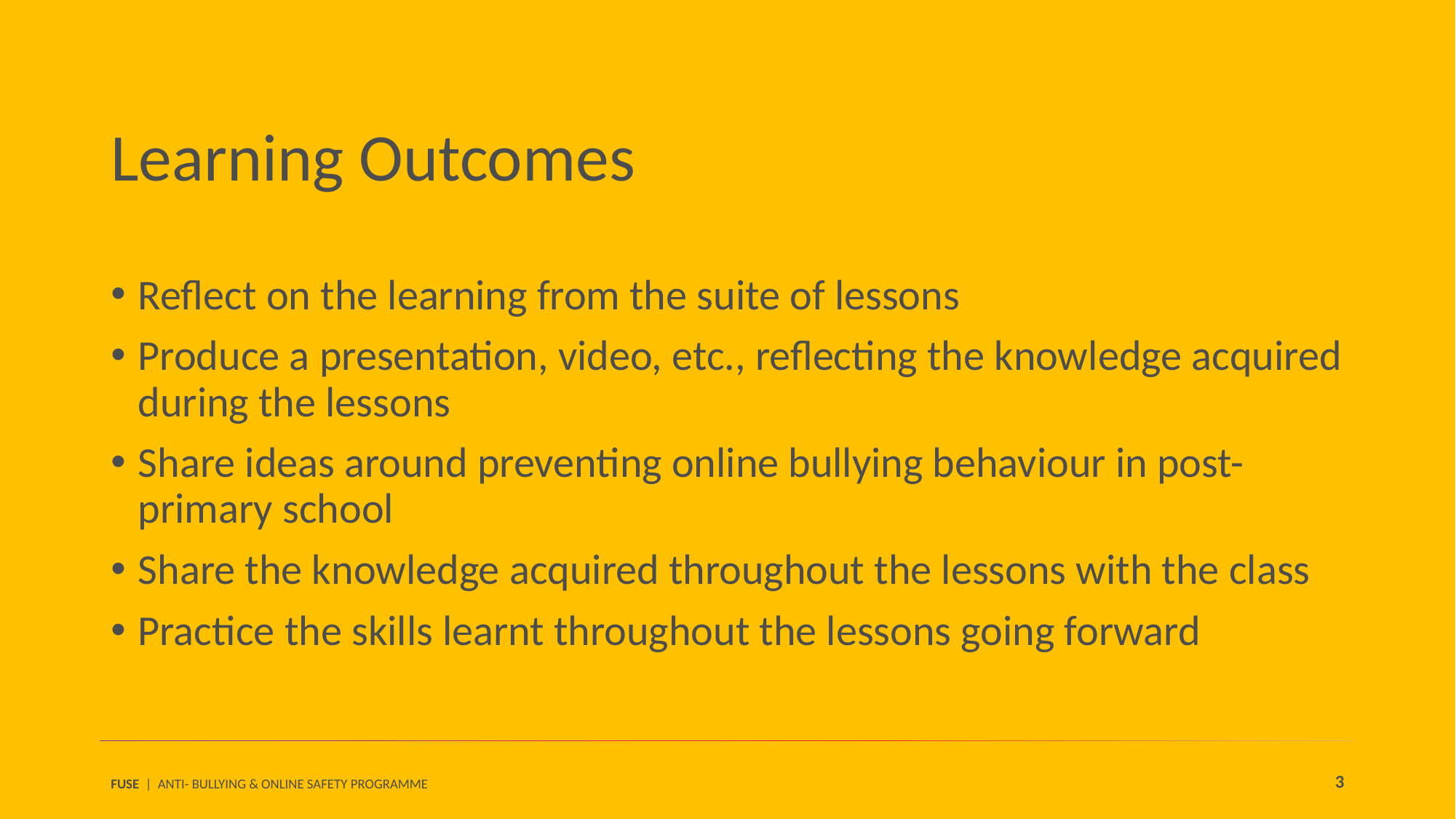

Learning Outcomes
Reflect on the learning from the suite of lessons
Produce a presentation, video, etc., reflecting the knowledge acquired during the lessons
Share ideas around preventing online bullying behaviour in post-primary school
Share the knowledge acquired throughout the lessons with the class
Practice the skills learnt throughout the lessons going forward

3